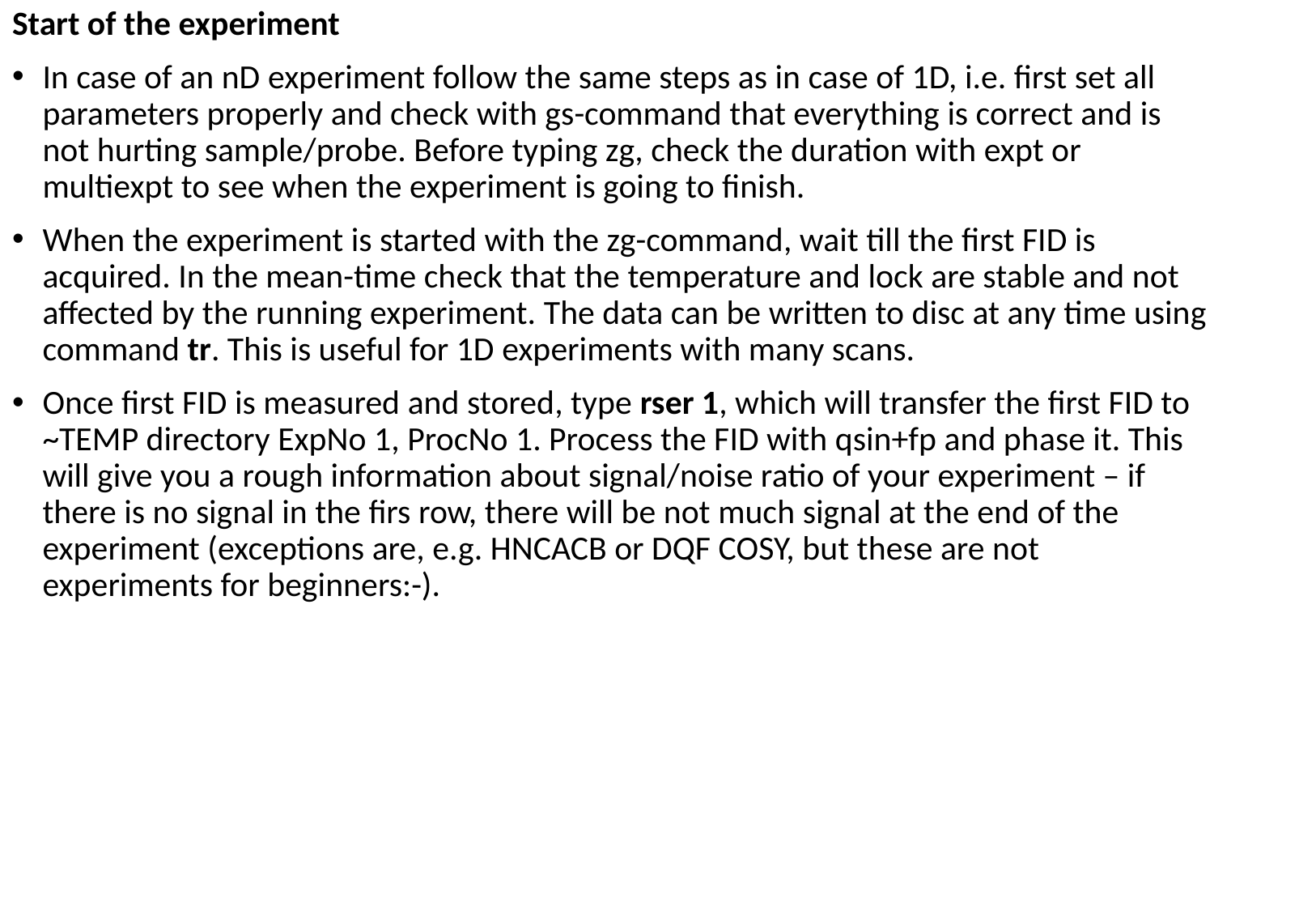

Start of the experiment
In case of an nD experiment follow the same steps as in case of 1D, i.e. first set all parameters properly and check with gs-command that everything is correct and is not hurting sample/probe. Before typing zg, check the duration with expt or multiexpt to see when the experiment is going to finish.
When the experiment is started with the zg-command, wait till the first FID is acquired. In the mean-time check that the temperature and lock are stable and not affected by the running experiment. The data can be written to disc at any time using command tr. This is useful for 1D experiments with many scans.
Once first FID is measured and stored, type rser 1, which will transfer the first FID to ~TEMP directory ExpNo 1, ProcNo 1. Process the FID with qsin+fp and phase it. This will give you a rough information about signal/noise ratio of your experiment – if there is no signal in the firs row, there will be not much signal at the end of the experiment (exceptions are, e.g. HNCACB or DQF COSY, but these are not experiments for beginners:-).